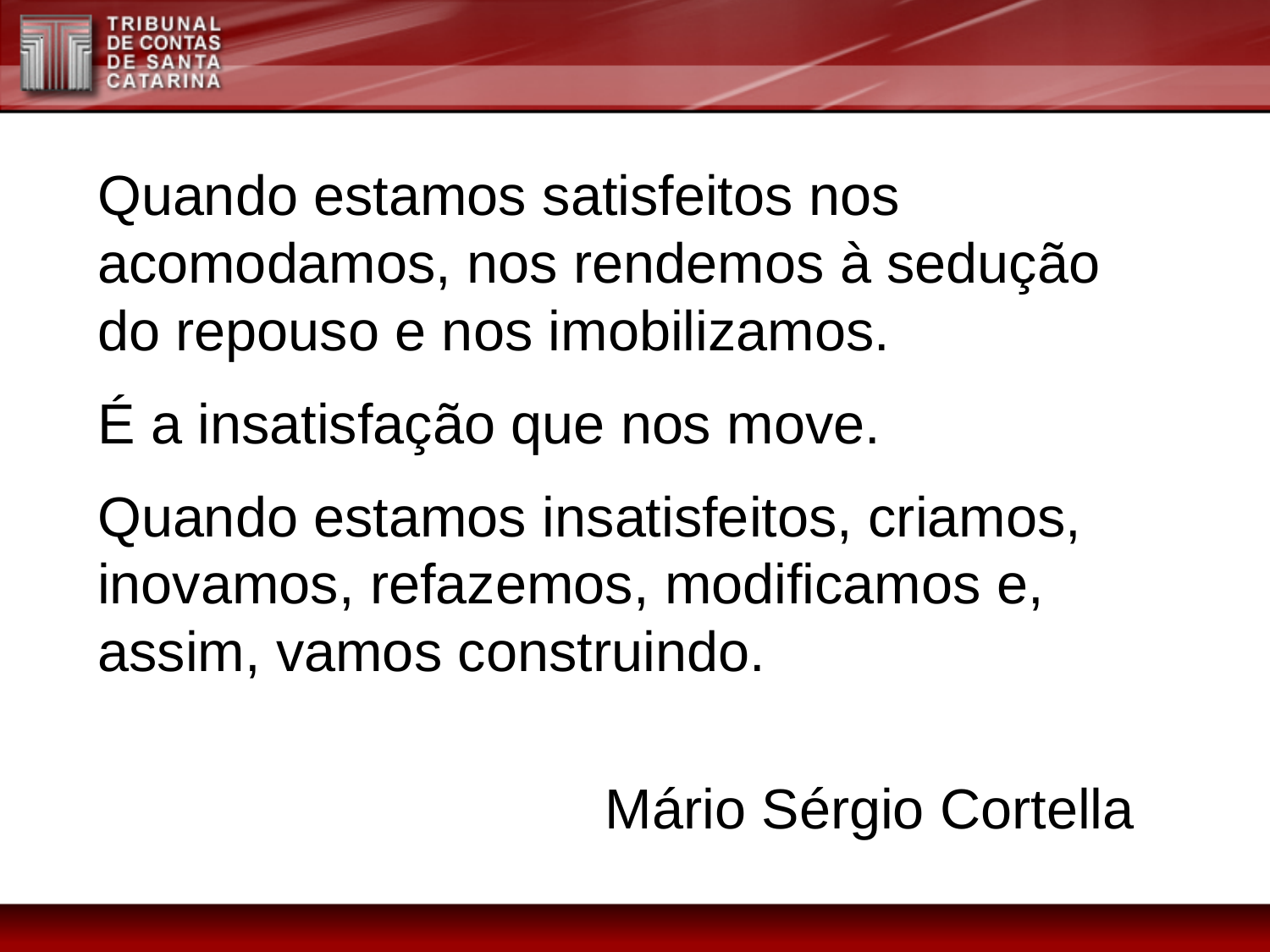

# Quando estamos satisfeitos nos acomodamos, nos rendemos à sedução do repouso e nos imobilizamos. É a insatisfação que nos move. Quando estamos insatisfeitos, criamos, inovamos, refazemos, modificamos e, assim, vamos construindo.
Mário Sérgio Cortella